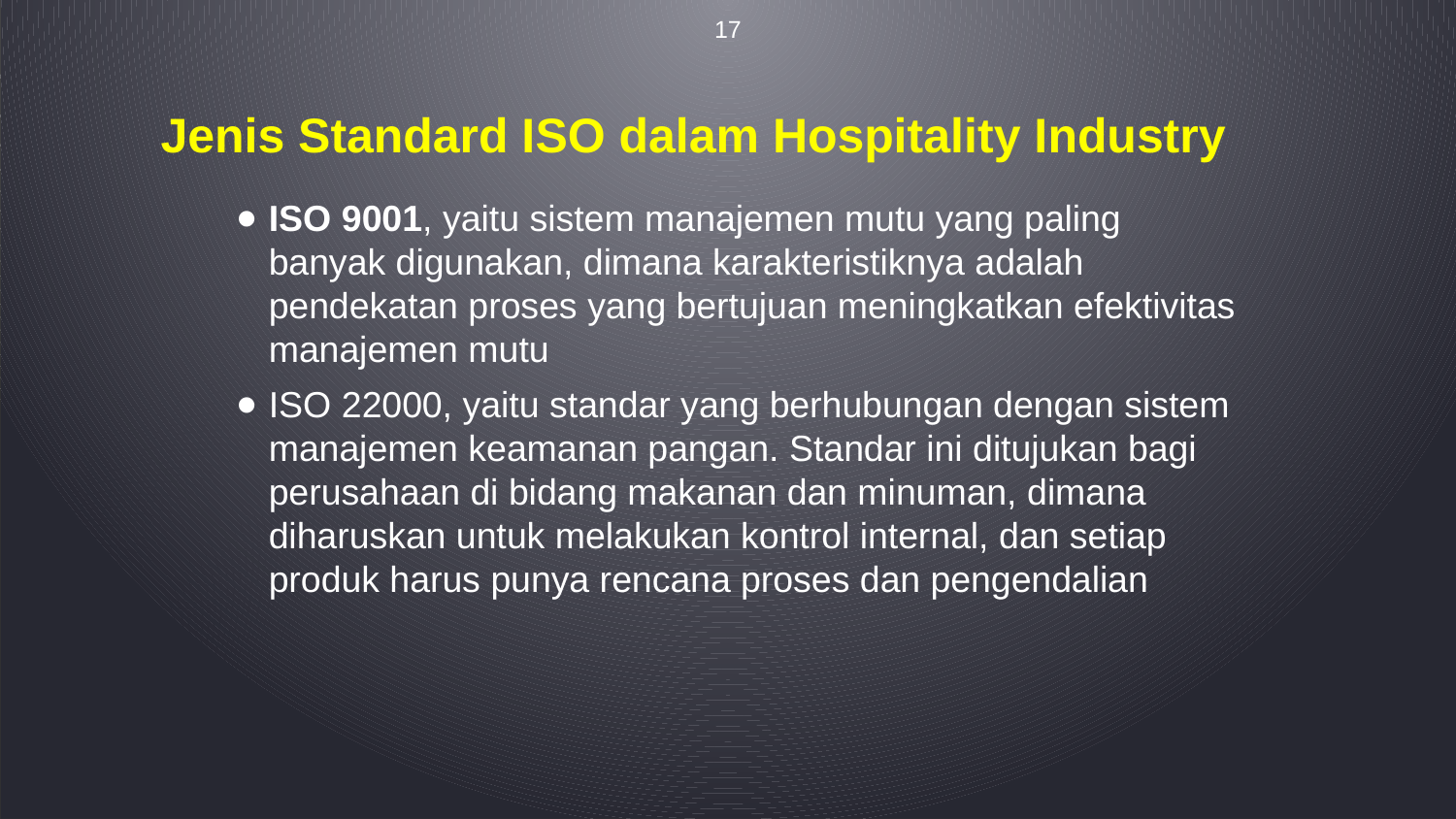

17
# Jenis Standard ISO dalam Hospitality Industry
ISO 9001, yaitu sistem manajemen mutu yang paling banyak digunakan, dimana karakteristiknya adalah pendekatan proses yang bertujuan meningkatkan efektivitas manajemen mutu
ISO 22000, yaitu standar yang berhubungan dengan sistem manajemen keamanan pangan. Standar ini ditujukan bagi perusahaan di bidang makanan dan minuman, dimana diharuskan untuk melakukan kontrol internal, dan setiap produk harus punya rencana proses dan pengendalian